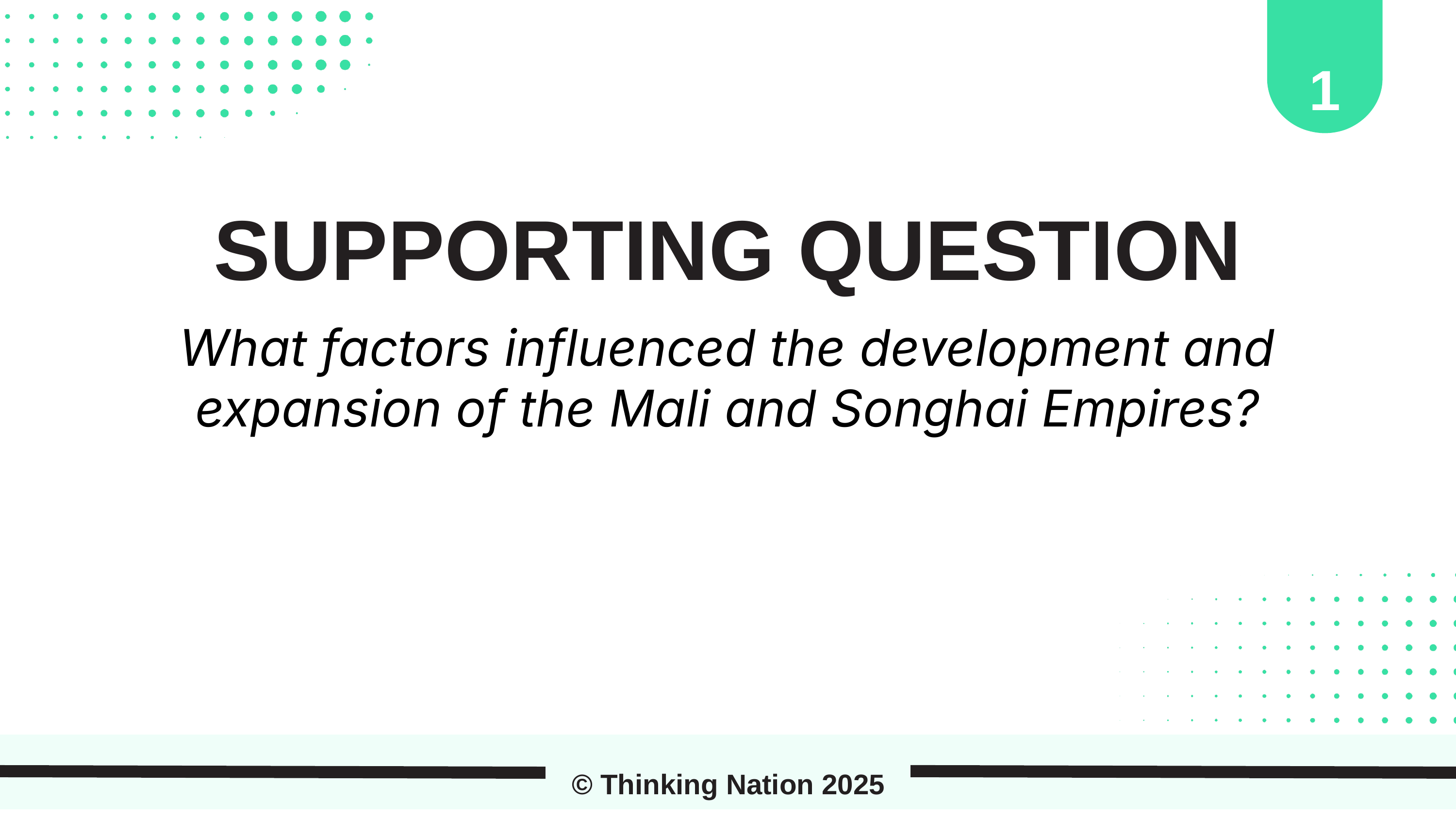

1
SUPPORTING QUESTION
What factors influenced the development and expansion of the Mali and Songhai Empires?

© Thinking Nation 2025